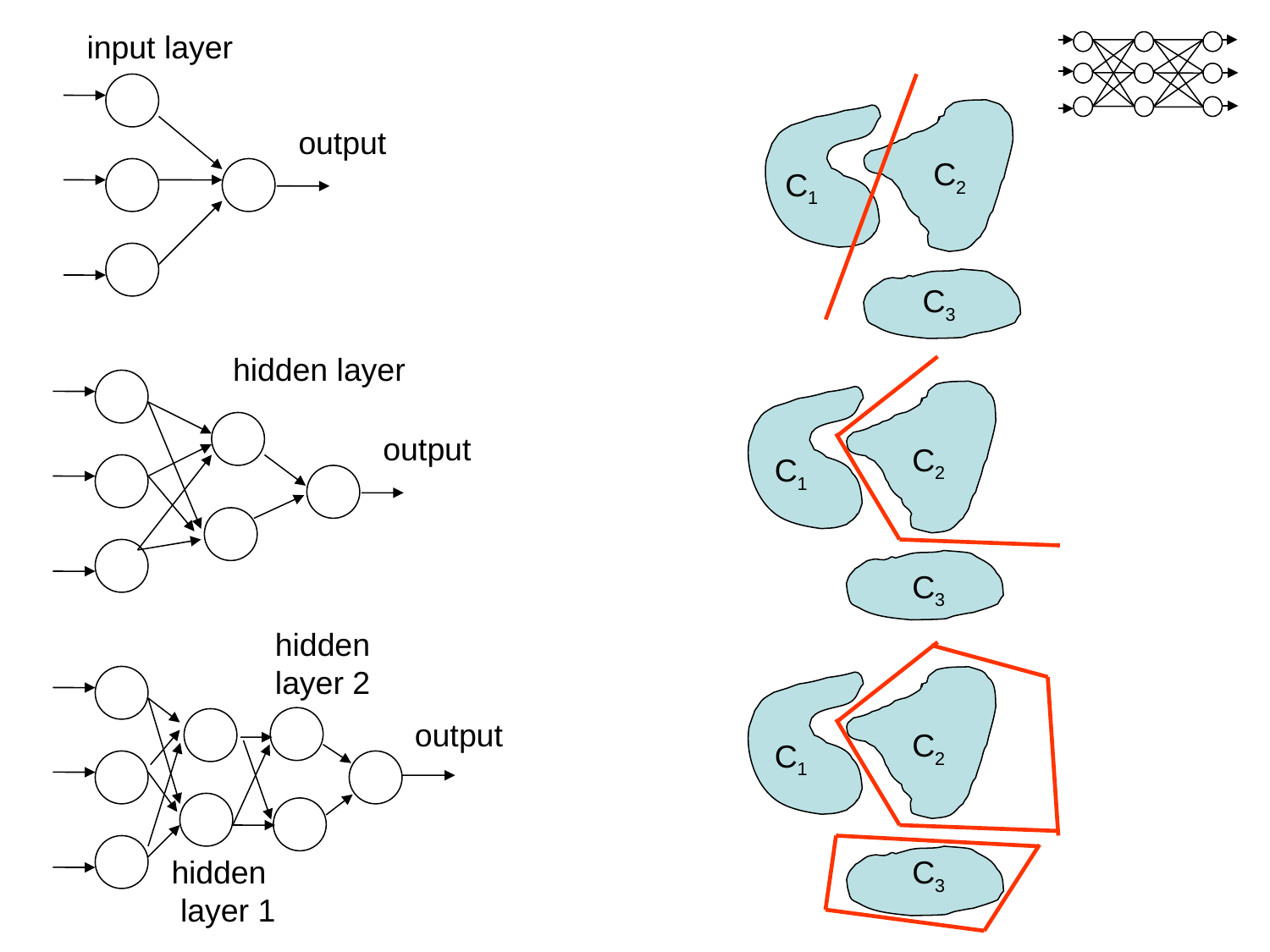

input layer

output
C2

C1

C3
hidden layer

output

C2

C1

C3

hidden
layer 2

output

C2

C1

hidden
 layer 1

C3